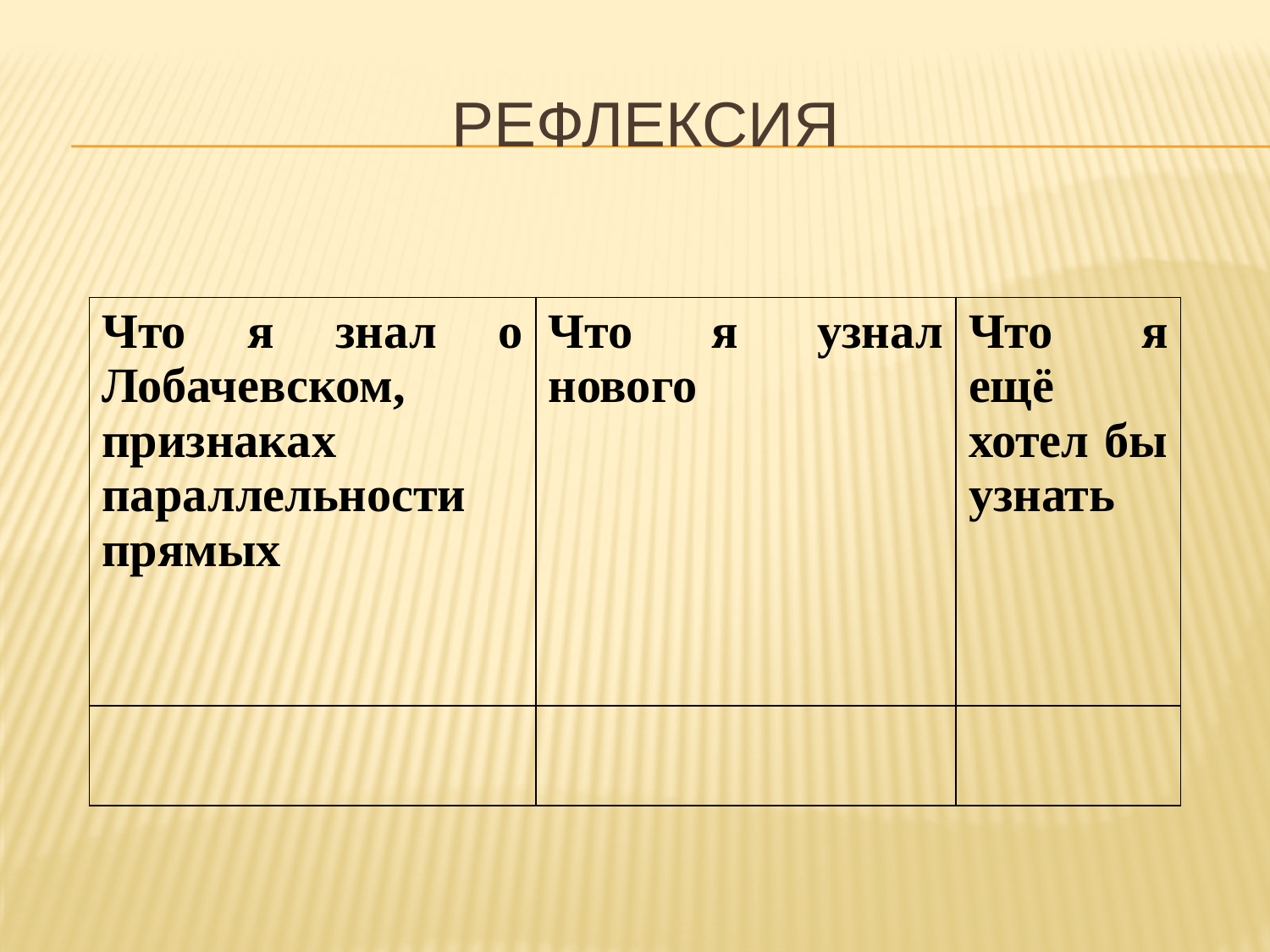

# рЕФЛЕКСИЯ
| Что я знал о Лобачевском, признаках параллельности прямых | Что я узнал нового | Что я ещё хотел бы узнать |
| --- | --- | --- |
|  |  |  |